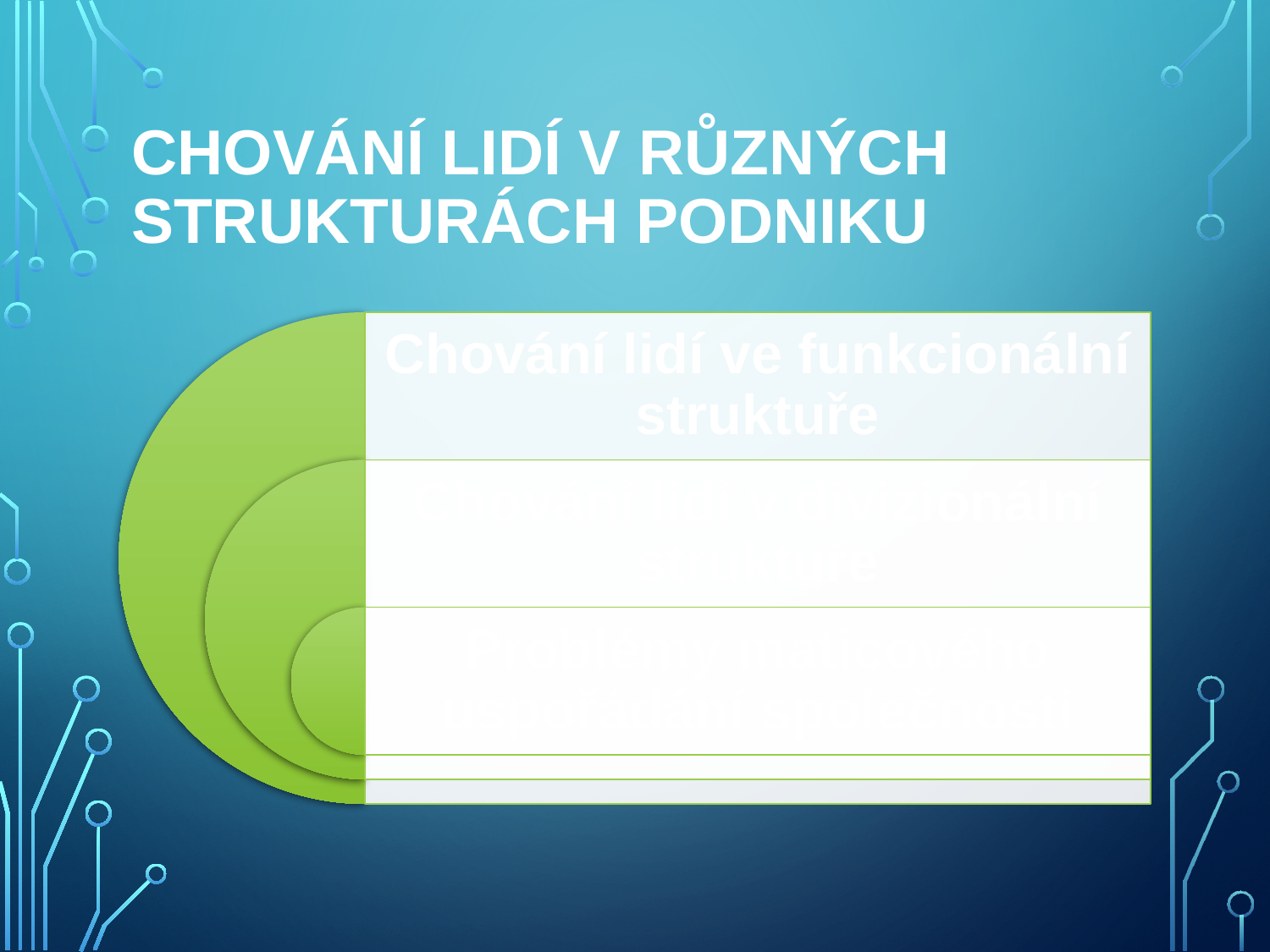

# Chování lidí v různých strukturách podniku
Chování lidí ve funkcionální struktuře
Chování lidí v divizionální struktuře
Problémy maticového uspořádání společnosti